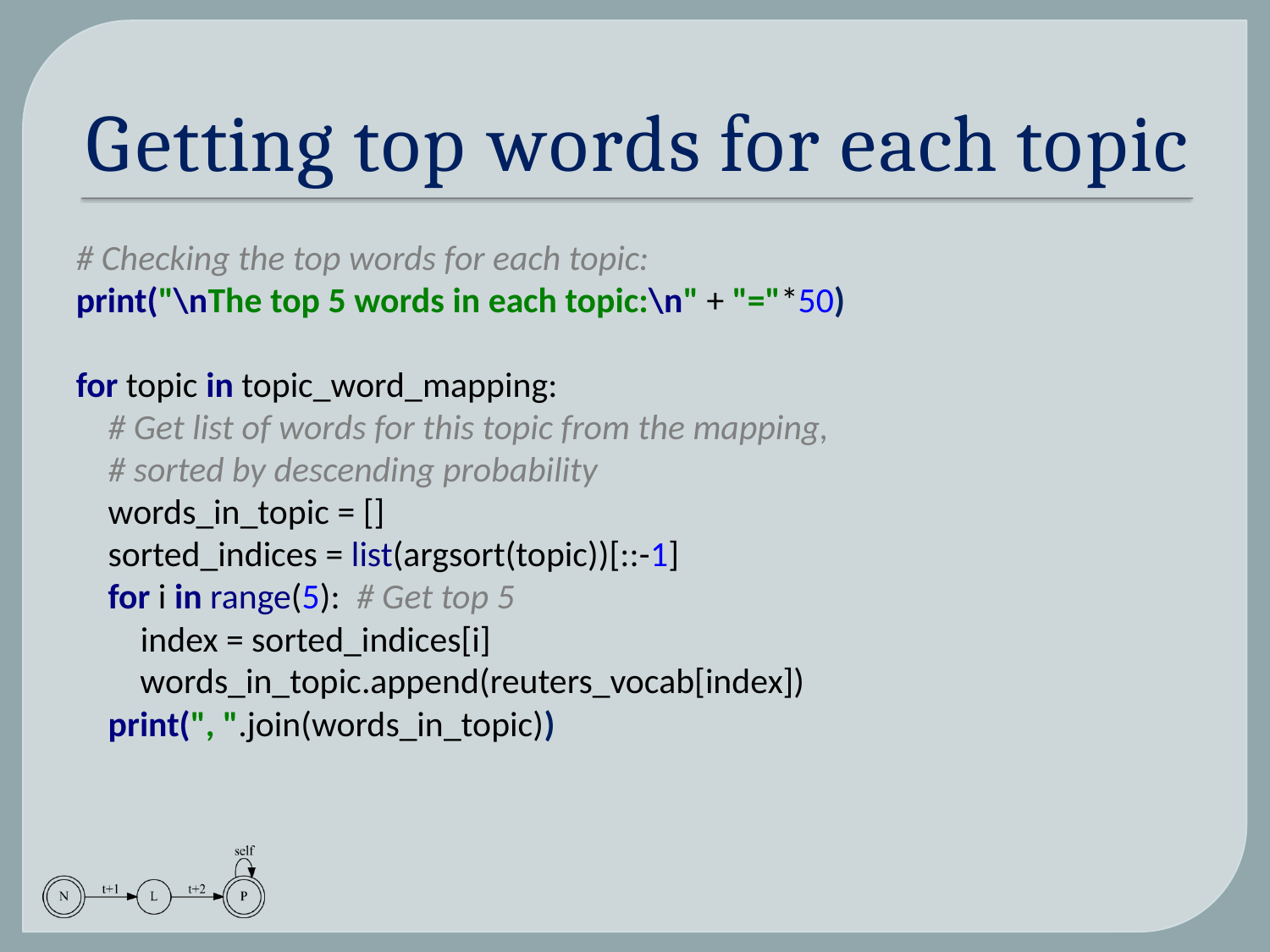

# Getting top words for each topic
# Checking the top words for each topic: print("\nThe top 5 words in each topic:\n" + "="*50)
for topic in topic_word_mapping:
    # Get list of words for this topic from the mapping,
    # sorted by descending probability
    words_in_topic = []
    sorted_indices = list(argsort(topic))[::-1]
    for i in range(5):  # Get top 5
        index = sorted_indices[i]
        words_in_topic.append(reuters_vocab[index])
    print(", ".join(words_in_topic))